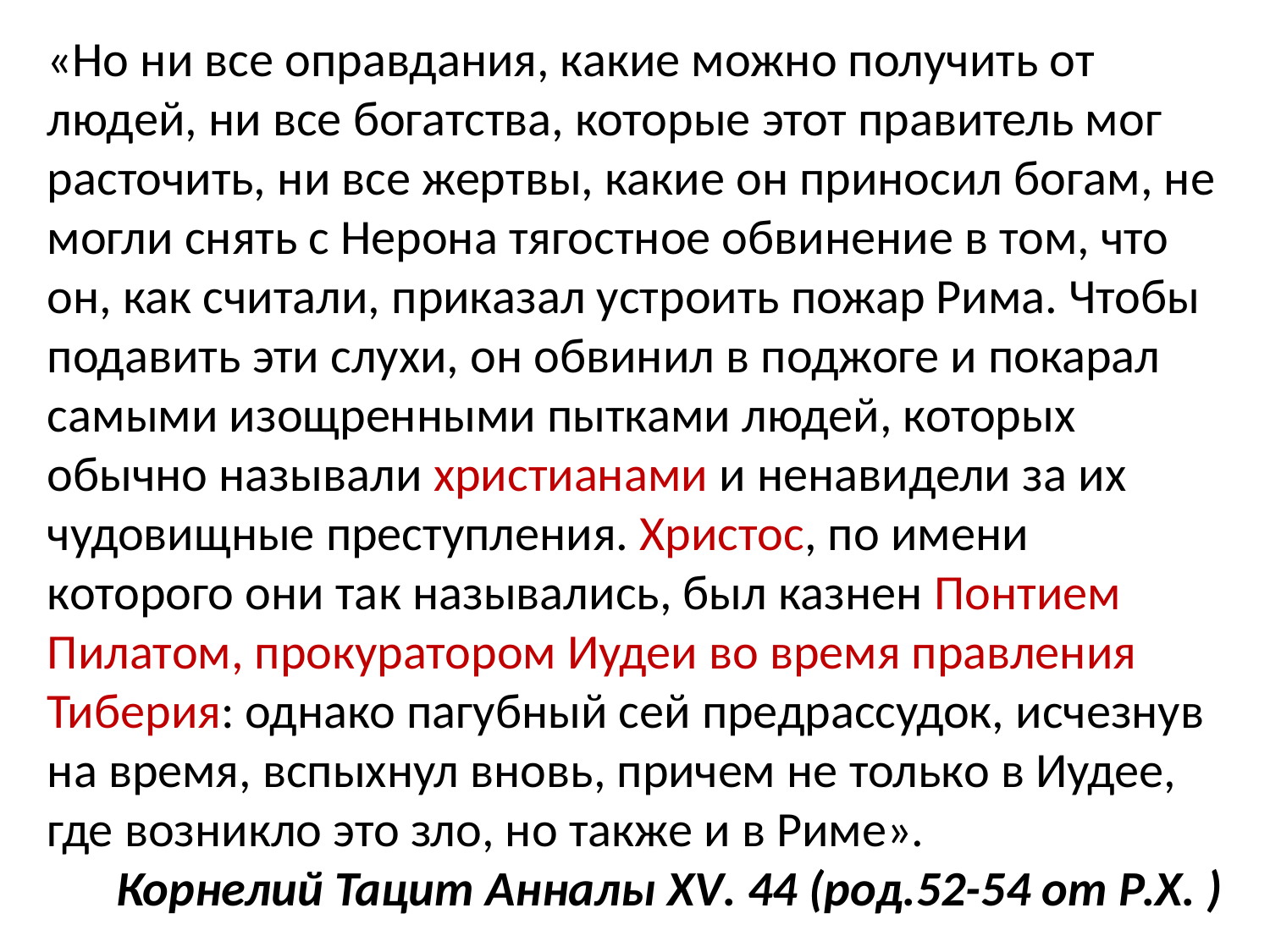

«Но ни все оправдания, какие можно получить от людей, ни все богатства, которые этот правитель мог расточить, ни все жертвы, какие он приносил богам, не могли снять с Нерона тягостное обвинение в том, что он, как считали, приказал устроить пожар Рима. Чтобы подавить эти слухи, он обвинил в поджоге и покарал самыми изощренными пытками людей, которых обычно называли христианами и ненавидели за их чудовищные преступления. Христос, по имени которого они так назывались, был казнен Понтием Пилатом, прокуратором Иудеи во время правления Тиберия: однако пагубный сей предрассудок, исчезнув на время, вспыхнул вновь, причем не только в Иудее, где возникло это зло, но также и в Риме».
Корнелий Тацит Анналы XV. 44 (род.52-54 от Р.Х. )